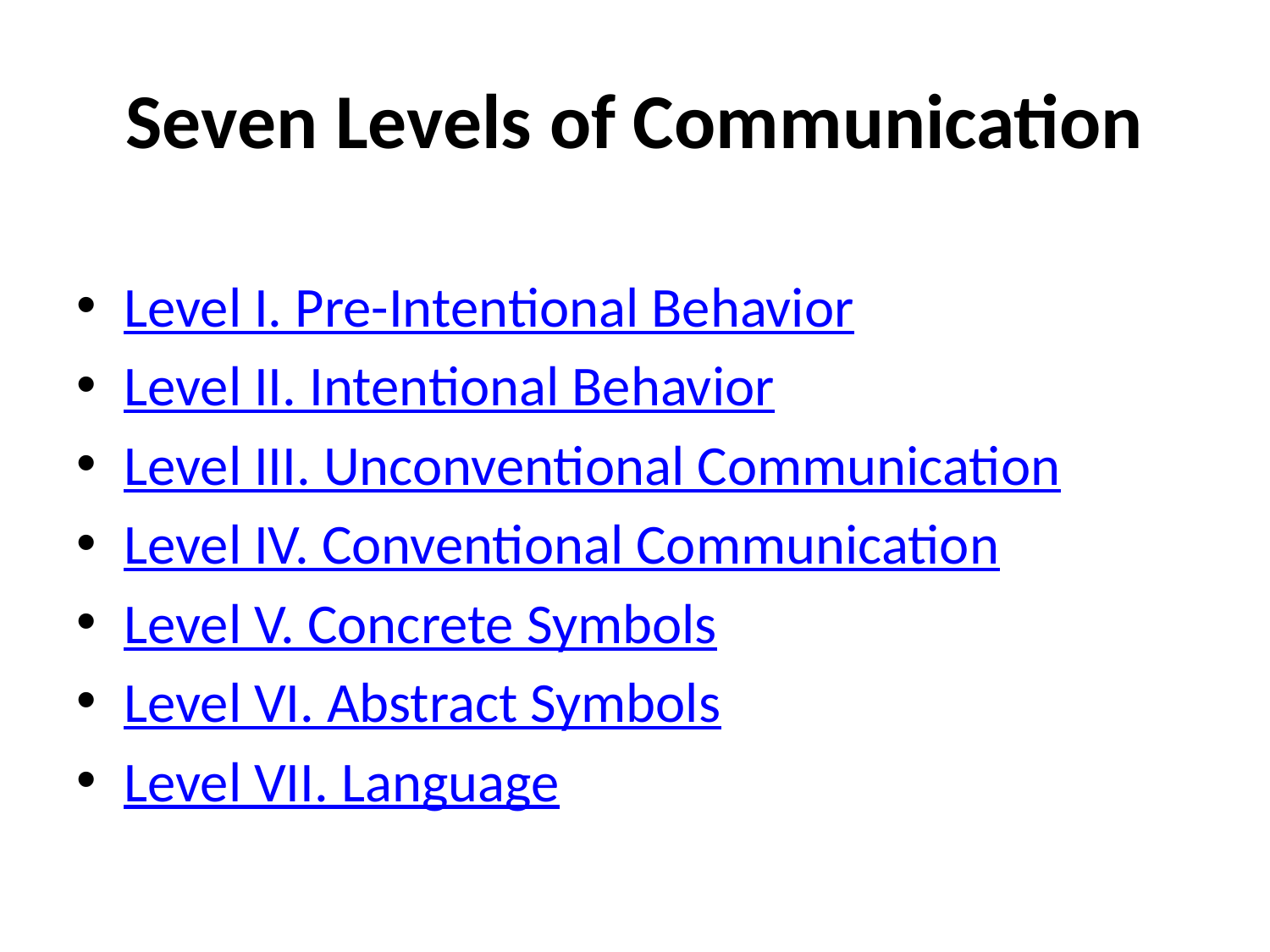

# Seven Levels of Communication
Level I. Pre-Intentional Behavior
Level II. Intentional Behavior
Level III. Unconventional Communication
Level IV. Conventional Communication
Level V. Concrete Symbols
Level VI. Abstract Symbols
Level VII. Language